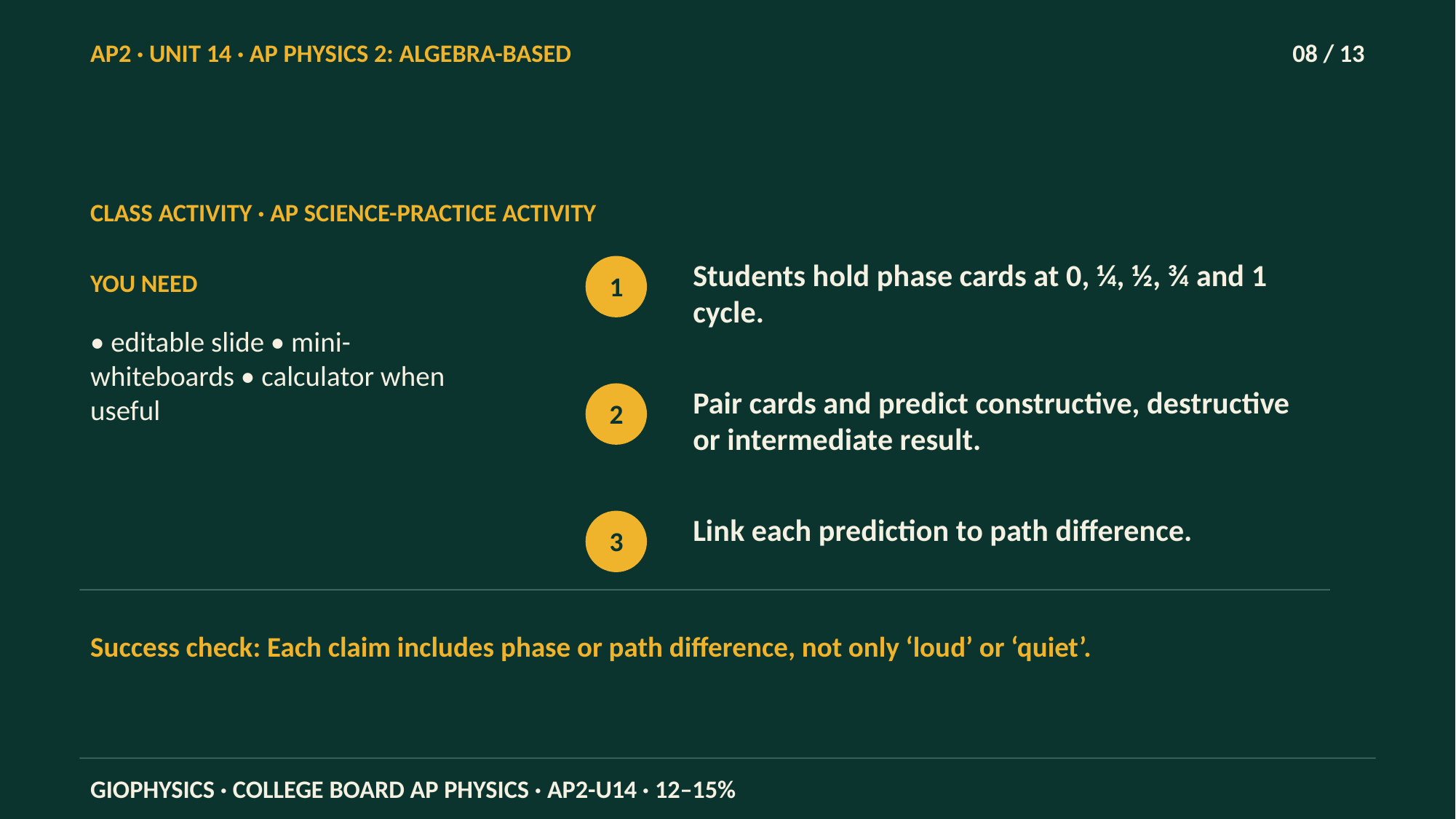

AP2 · UNIT 14 · AP PHYSICS 2: ALGEBRA-BASED
08 / 13

CLASS ACTIVITY · AP SCIENCE-PRACTICE ACTIVITY
Students hold phase cards at 0, ¼, ½, ¾ and 1 cycle.

YOU NEED
1
• editable slide • mini-whiteboards • calculator when useful
Pair cards and predict constructive, destructive or intermediate result.

2
Link each prediction to path difference.

3

Success check: Each claim includes phase or path difference, not only ‘loud’ or ‘quiet’.

GIOPHYSICS · COLLEGE BOARD AP PHYSICS · AP2-U14 · 12–15%